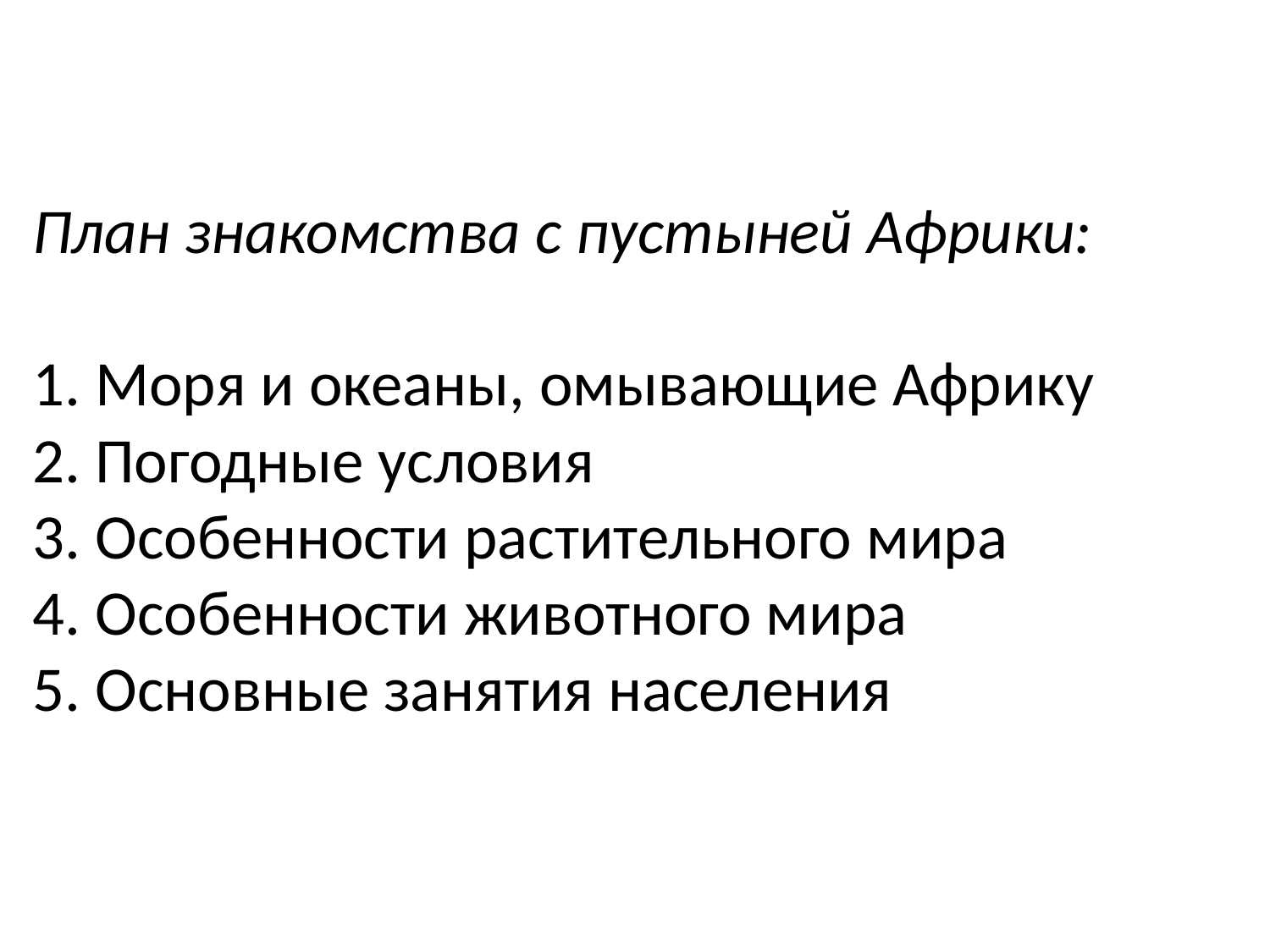

# План знакомства с пустыней Африки: 1. Моря и океаны, омывающие Африку 2. Погодные условия 3. Особенности растительного мира 4. Особенности животного мира 5. Основные занятия населения